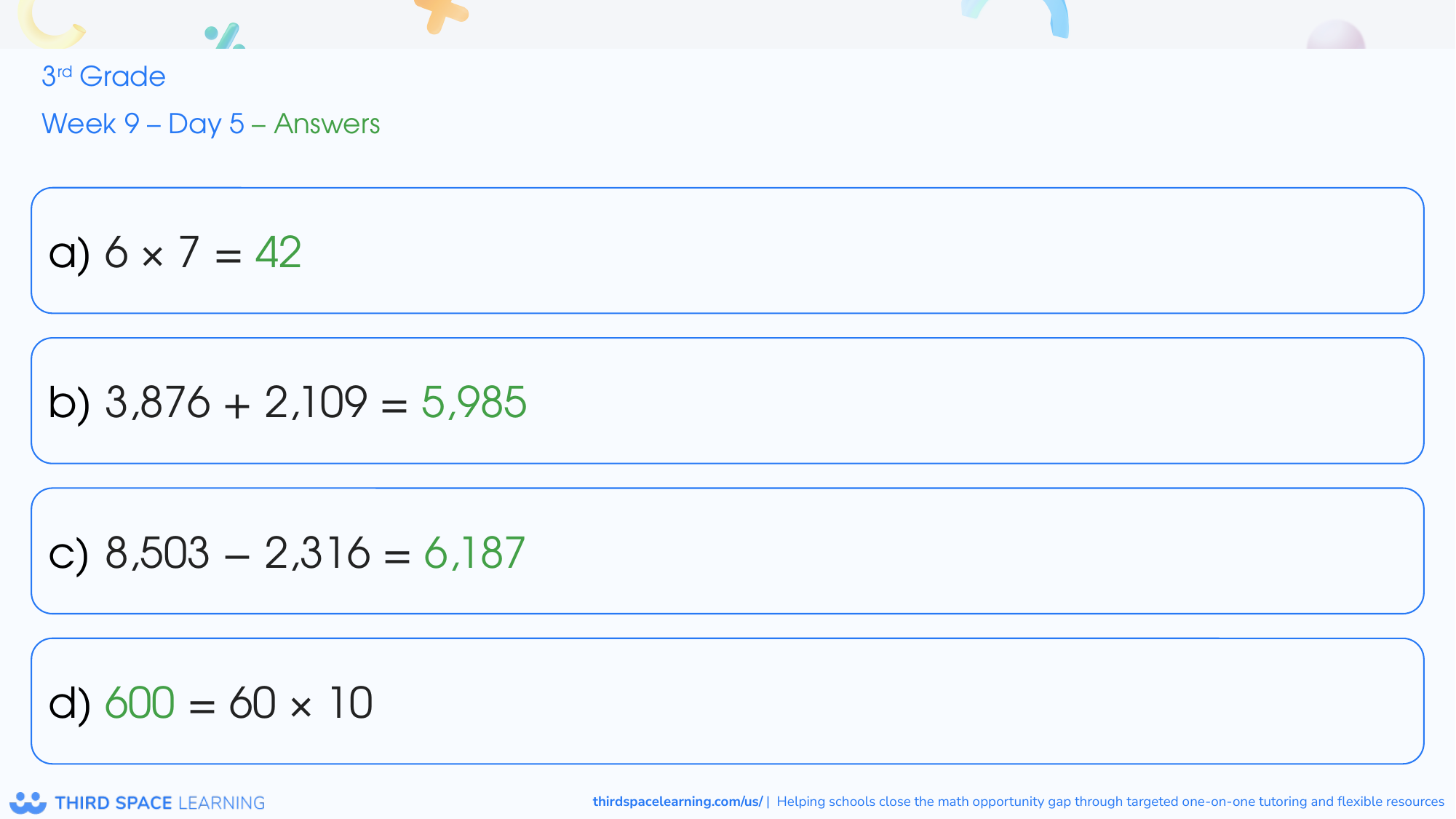

3rd Grade
Week 9 – Day 5 – Answers
6 × 7 = 42
3,876 + 2,109 = 5,985
8,503 − 2,316 = 6,187
600 = 60 × 10